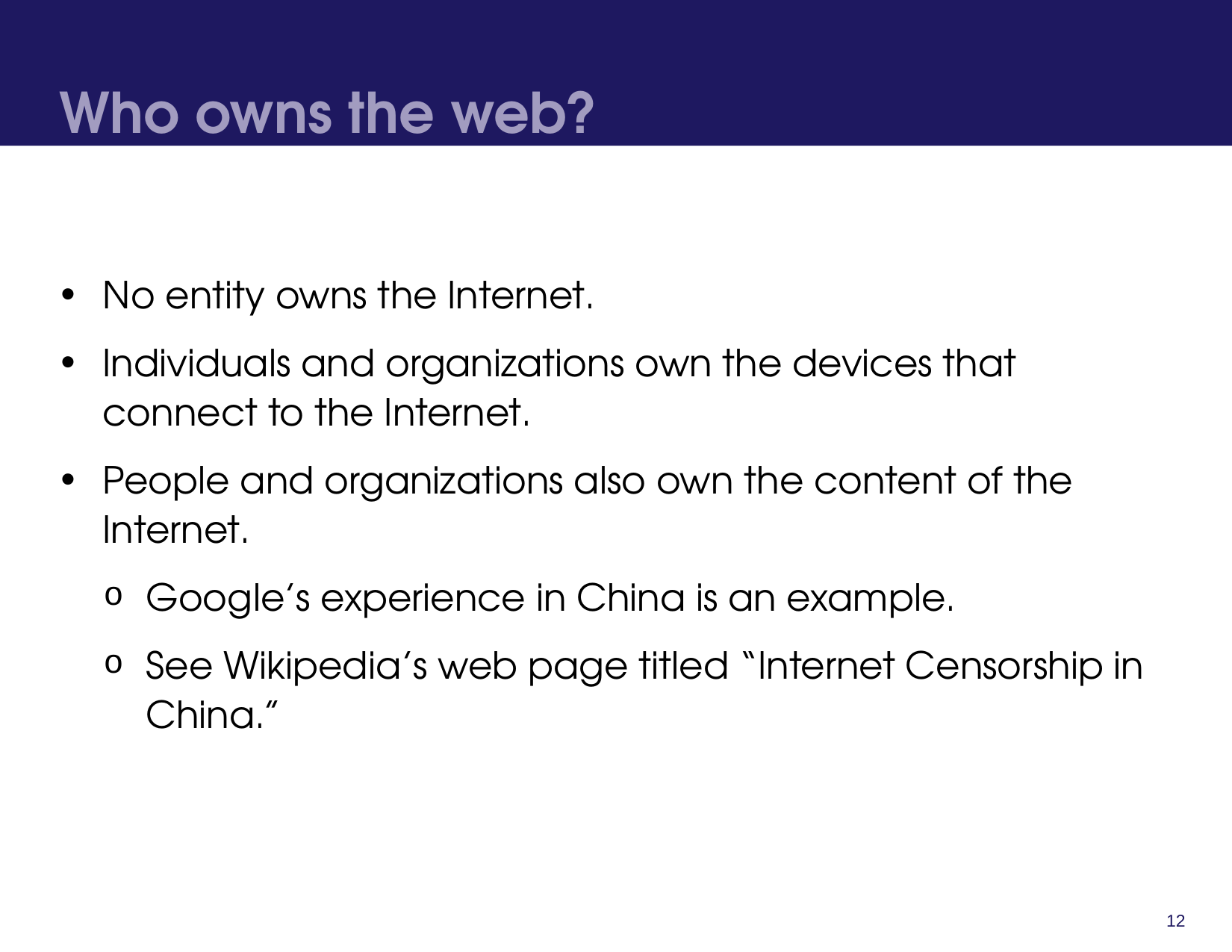

# Who owns the web?
No entity owns the Internet.
Individuals and organizations own the devices that connect to the Internet.
People and organizations also own the content of the Internet.
Google’s experience in China is an example.
See Wikipedia’s web page titled “Internet Censorship in China.”
12